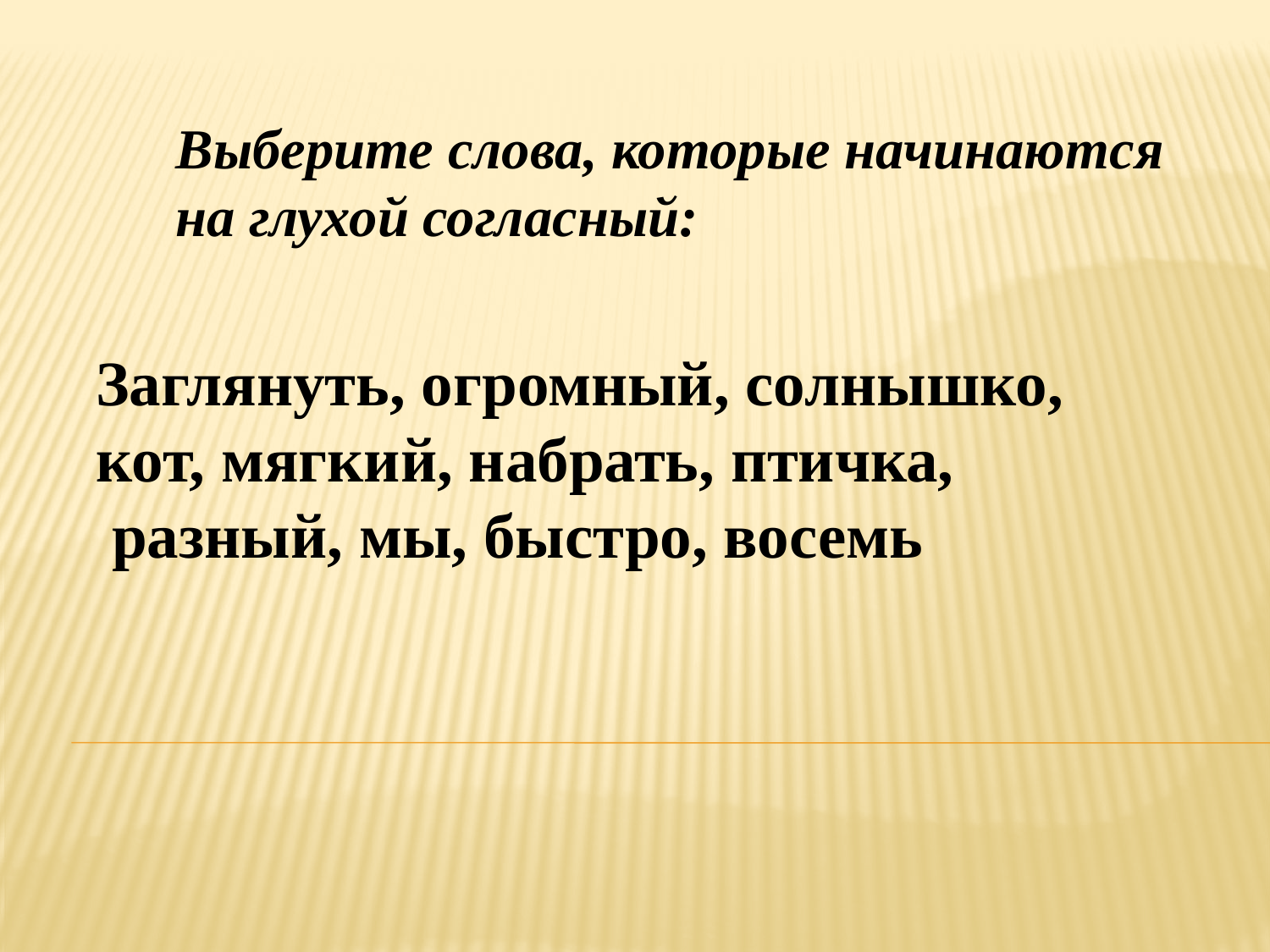

Выберите слова, которые начинаются
на глухой согласный:
Заглянуть, огромный, солнышко,
кот, мягкий, набрать, птичка,
 разный, мы, быстро, восемь